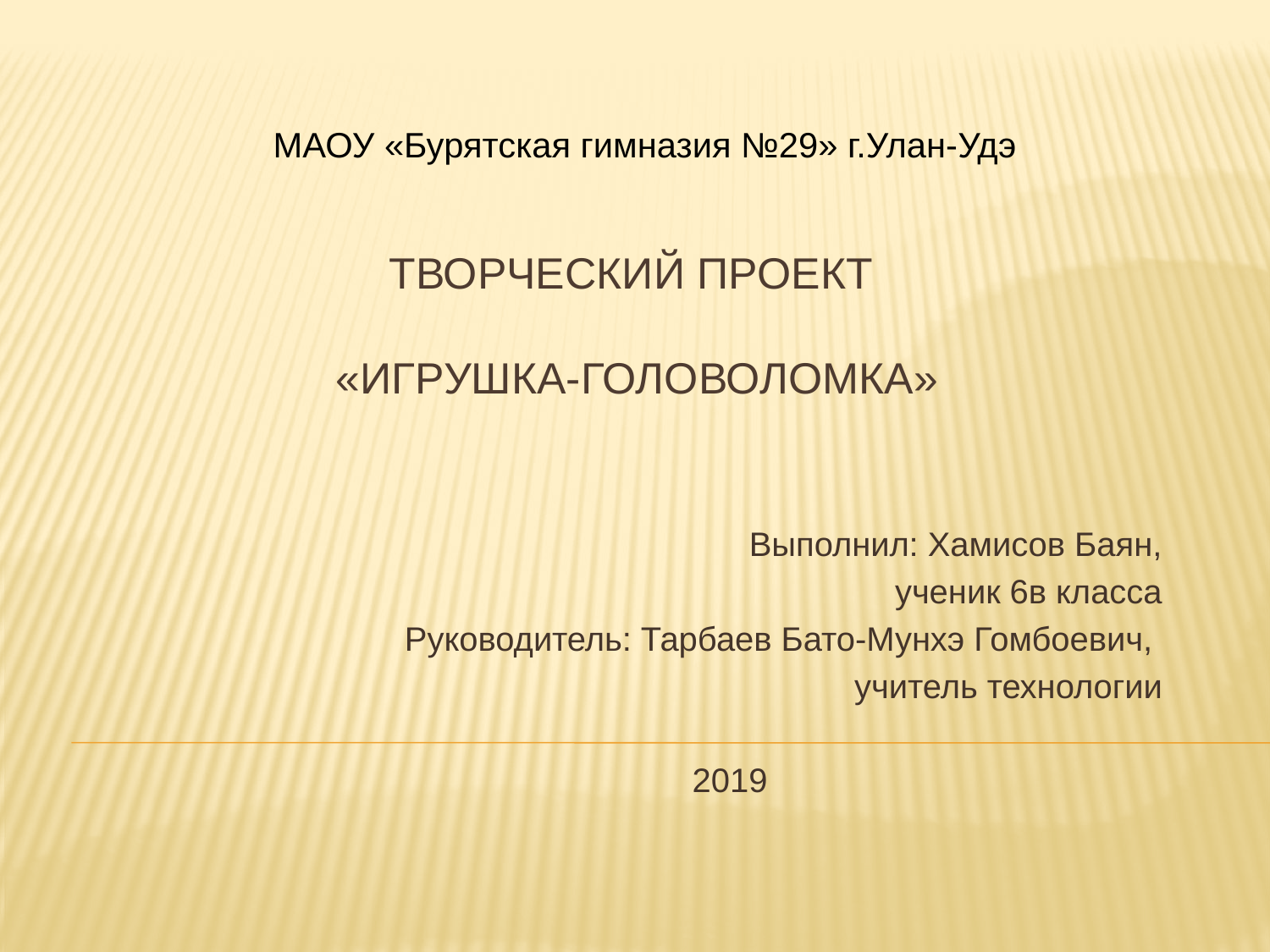

МАОУ «Бурятская гимназия №29» г.Улан-Удэ
# Творческий проект    «Игрушка-головоломка»
Выполнил: Хамисов Баян,
 ученик 6в класса
Руководитель: Тарбаев Бато-Мунхэ Гомбоевич,
учитель технологии

2019